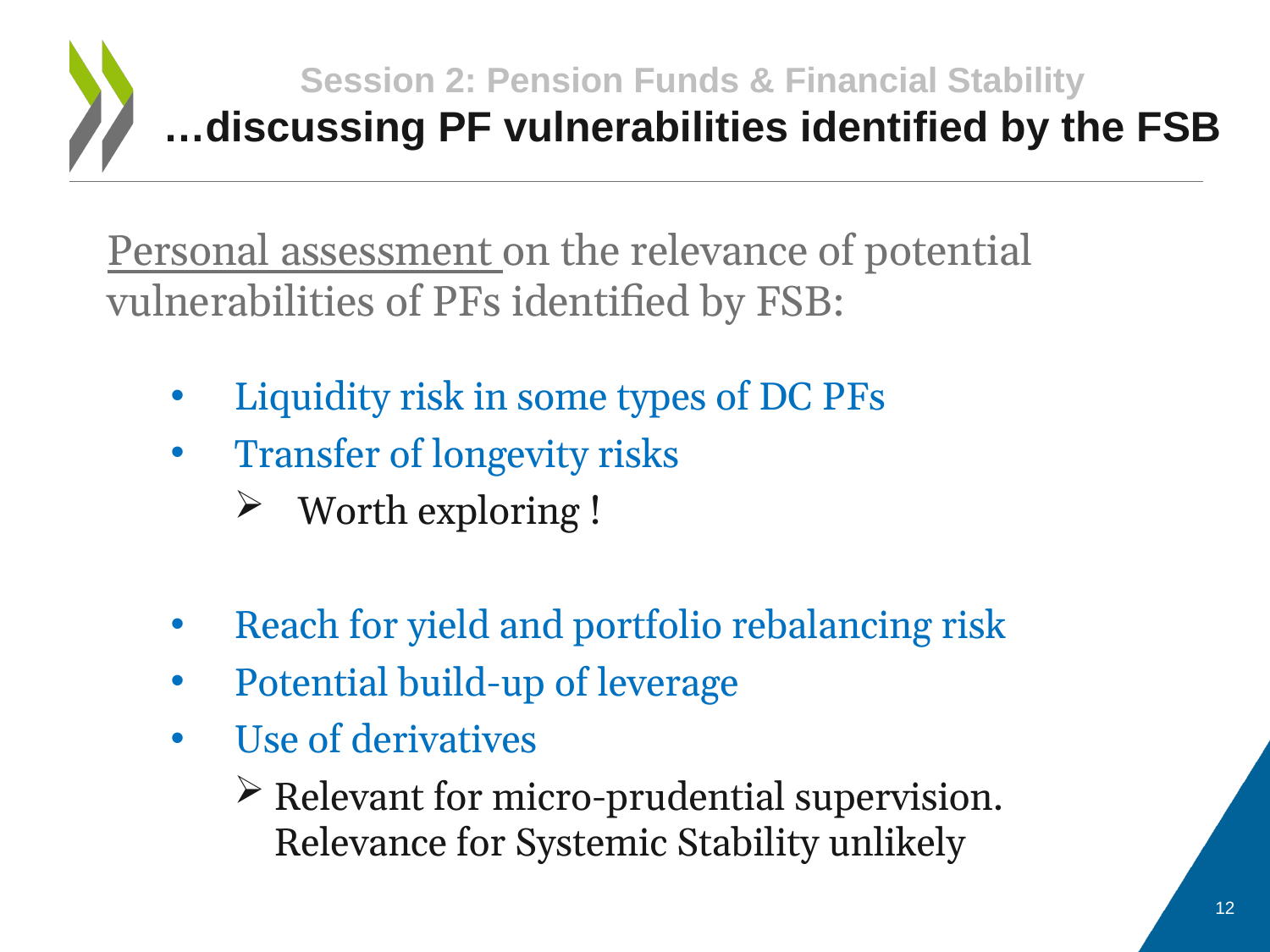

# Session 2: Pension Funds & Financial Stability …discussing PF vulnerabilities identified by the FSB
Personal assessment on the relevance of potential vulnerabilities of PFs identified by FSB:

Liquidity risk in some types of DC PFs
Transfer of longevity risks
Worth exploring !

Reach for yield and portfolio rebalancing risk
Potential build-up of leverage
Use of derivatives
Relevant for micro-prudential supervision. Relevance for Systemic Stability unlikely

12